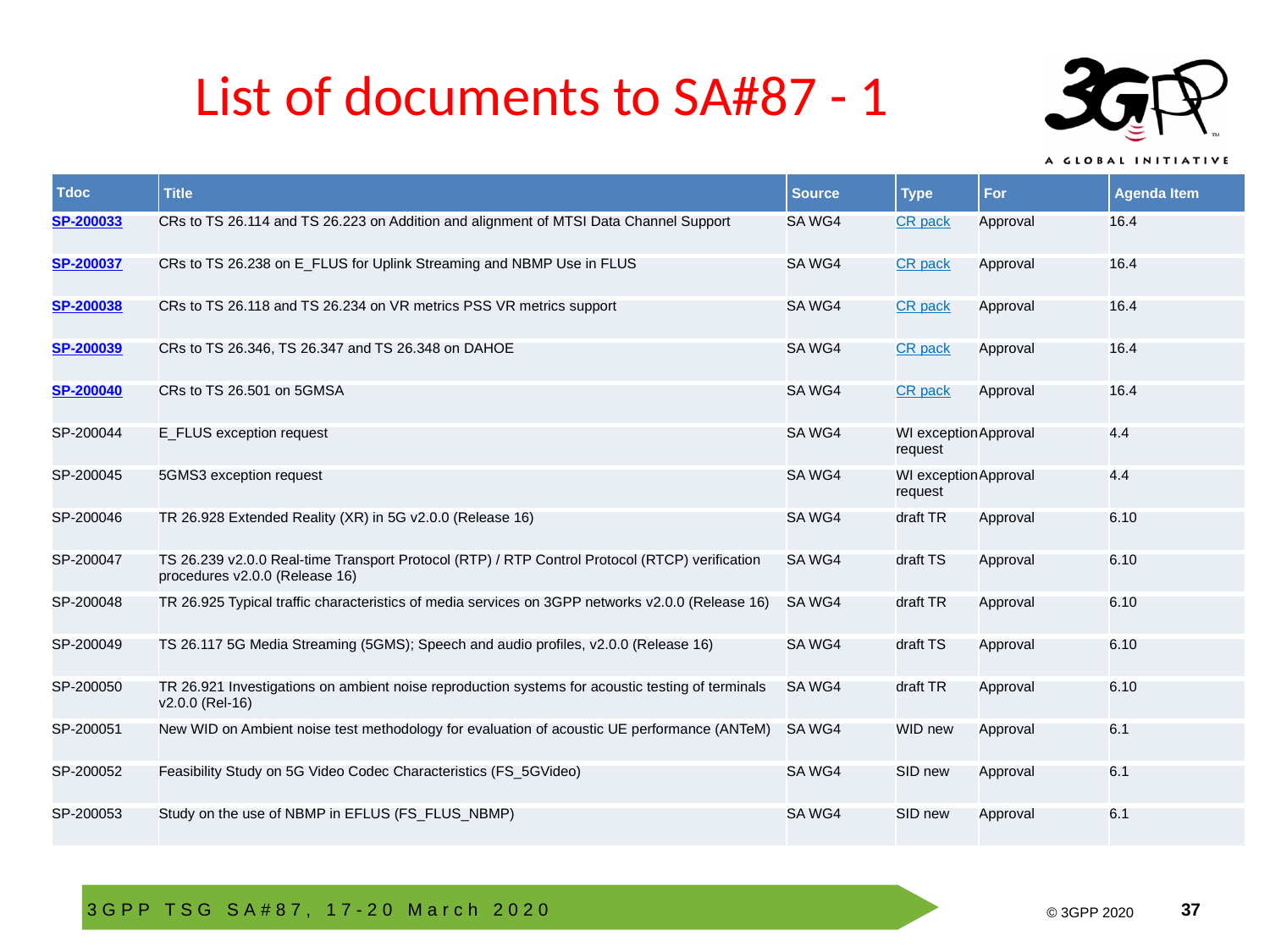

# List of documents to SA#87 - 1
| Tdoc | Title | Source | Type | For | Agenda Item |
| --- | --- | --- | --- | --- | --- |
| SP-200033 | CRs to TS 26.114 and TS 26.223 on Addition and alignment of MTSI Data Channel Support | SA WG4 | CR pack | Approval | 16.4 |
| SP-200037 | CRs to TS 26.238 on E\_FLUS for Uplink Streaming and NBMP Use in FLUS | SA WG4 | CR pack | Approval | 16.4 |
| SP-200038 | CRs to TS 26.118 and TS 26.234 on VR metrics PSS VR metrics support | SA WG4 | CR pack | Approval | 16.4 |
| SP-200039 | CRs to TS 26.346, TS 26.347 and TS 26.348 on DAHOE | SA WG4 | CR pack | Approval | 16.4 |
| SP-200040 | CRs to TS 26.501 on 5GMSA | SA WG4 | CR pack | Approval | 16.4 |
| SP-200044 | E\_FLUS exception request | SA WG4 | WI exception request | Approval | 4.4 |
| SP-200045 | 5GMS3 exception request | SA WG4 | WI exception request | Approval | 4.4 |
| SP-200046 | TR 26.928 Extended Reality (XR) in 5G v2.0.0 (Release 16) | SA WG4 | draft TR | Approval | 6.10 |
| SP-200047 | TS 26.239 v2.0.0 Real-time Transport Protocol (RTP) / RTP Control Protocol (RTCP) verification procedures v2.0.0 (Release 16) | SA WG4 | draft TS | Approval | 6.10 |
| SP-200048 | TR 26.925 Typical traffic characteristics of media services on 3GPP networks v2.0.0 (Release 16) | SA WG4 | draft TR | Approval | 6.10 |
| SP-200049 | TS 26.117 5G Media Streaming (5GMS); Speech and audio profiles, v2.0.0 (Release 16) | SA WG4 | draft TS | Approval | 6.10 |
| SP-200050 | TR 26.921 Investigations on ambient noise reproduction systems for acoustic testing of terminals v2.0.0 (Rel-16) | SA WG4 | draft TR | Approval | 6.10 |
| SP-200051 | New WID on Ambient noise test methodology for evaluation of acoustic UE performance (ANTeM) | SA WG4 | WID new | Approval | 6.1 |
| SP-200052 | Feasibility Study on 5G Video Codec Characteristics (FS\_5GVideo) | SA WG4 | SID new | Approval | 6.1 |
| SP-200053 | Study on the use of NBMP in EFLUS (FS\_FLUS\_NBMP) | SA WG4 | SID new | Approval | 6.1 |